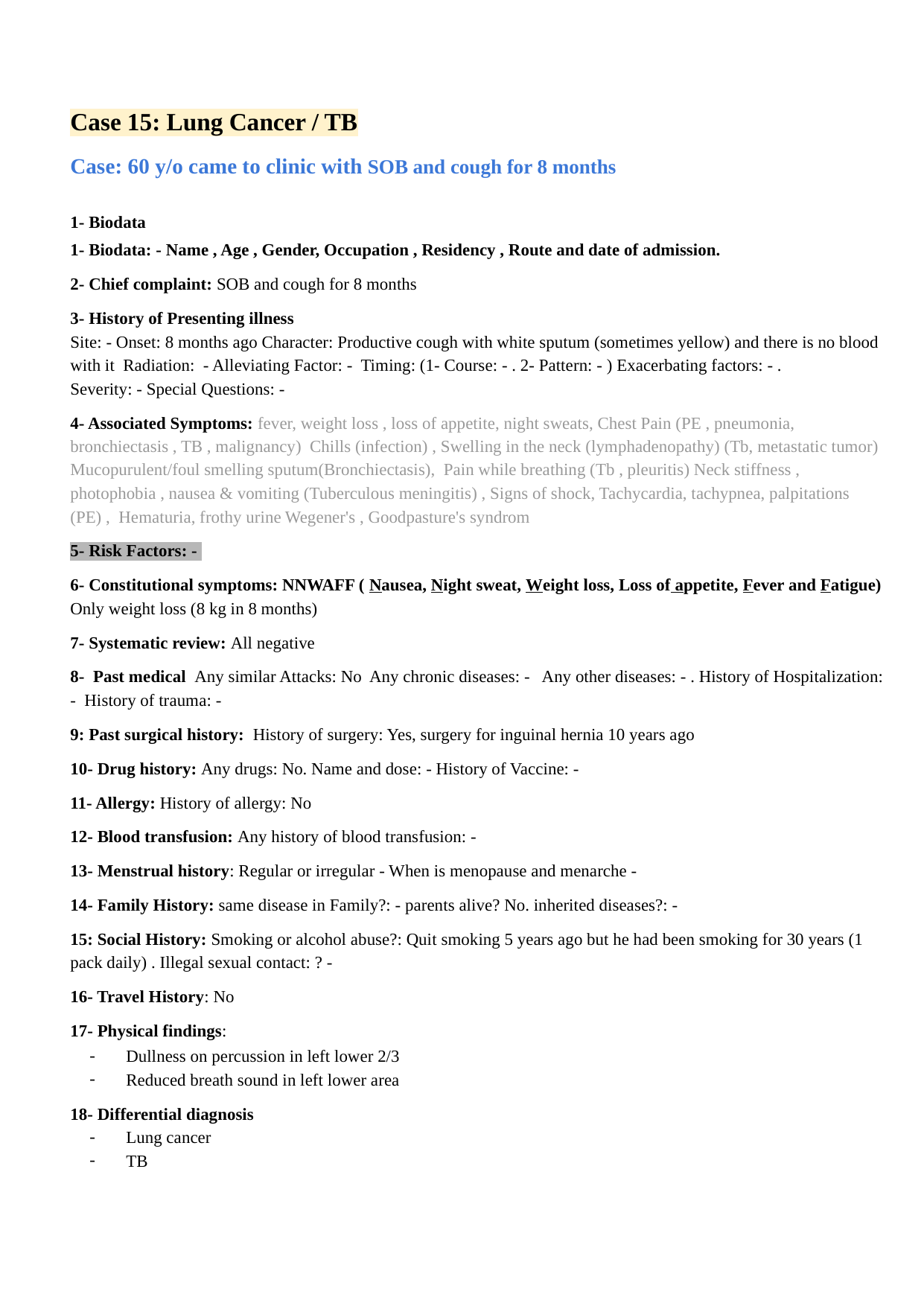

Case 15: Lung Cancer / TB

Case: 60 y/o came to clinic with SOB and cough for 8 months

1- Biodata
1- Biodata: - Name , Age , Gender, Occupation , Residency , Route and date of admission.

2- Chief complaint: SOB and cough for 8 months

3- History of Presenting illness
Site: - Onset: 8 months ago Character: Productive cough with white sputum (sometimes yellow) and there is no blood with it  Radiation:  - Alleviating Factor: -  Timing: (1- Course: - . 2- Pattern: - ) Exacerbating factors: - .
Severity: - Special Questions: -

4- Associated Symptoms: fever, weight loss , loss of appetite, night sweats, Chest Pain (PE , pneumonia, bronchiectasis , TB , malignancy)  Chills (infection) , Swelling in the neck (lymphadenopathy) (Tb, metastatic tumor) Mucopurulent/foul smelling sputum(Bronchiectasis),  Pain while breathing (Tb , pleuritis) Neck stiffness , photophobia , nausea & vomiting (Tuberculous meningitis) , Signs of shock, Tachycardia, tachypnea, palpitations (PE) ,  Hematuria, frothy urine Wegener's , Goodpasture's syndrom

5- Risk Factors: -

6- Constitutional symptoms: NNWAFF ( Nausea, Night sweat, Weight loss, Loss of appetite, Fever and Fatigue)
Only weight loss (8 kg in 8 months)

7- Systematic review: All negative

8-  Past medical  Any similar Attacks: No  Any chronic diseases: -   Any other diseases: - . History of Hospitalization: -  History of trauma: -

9: Past surgical history:  History of surgery: Yes, surgery for inguinal hernia 10 years ago

10- Drug history: Any drugs: No. Name and dose: - History of Vaccine: -

11- Allergy: History of allergy: No

12- Blood transfusion: Any history of blood transfusion: -

13- Menstrual history: Regular or irregular - When is menopause and menarche -

14- Family History: same disease in Family?: - parents alive? No. inherited diseases?: -

15: Social History: Smoking or alcohol abuse?: Quit smoking 5 years ago but he had been smoking for 30 years (1 pack daily) . Illegal sexual contact: ? -

16- Travel History: No

17- Physical findings:

Dullness on percussion in left lower 2/3
Reduced breath sound in left lower area

18- Differential diagnosis
Lung cancer
TB